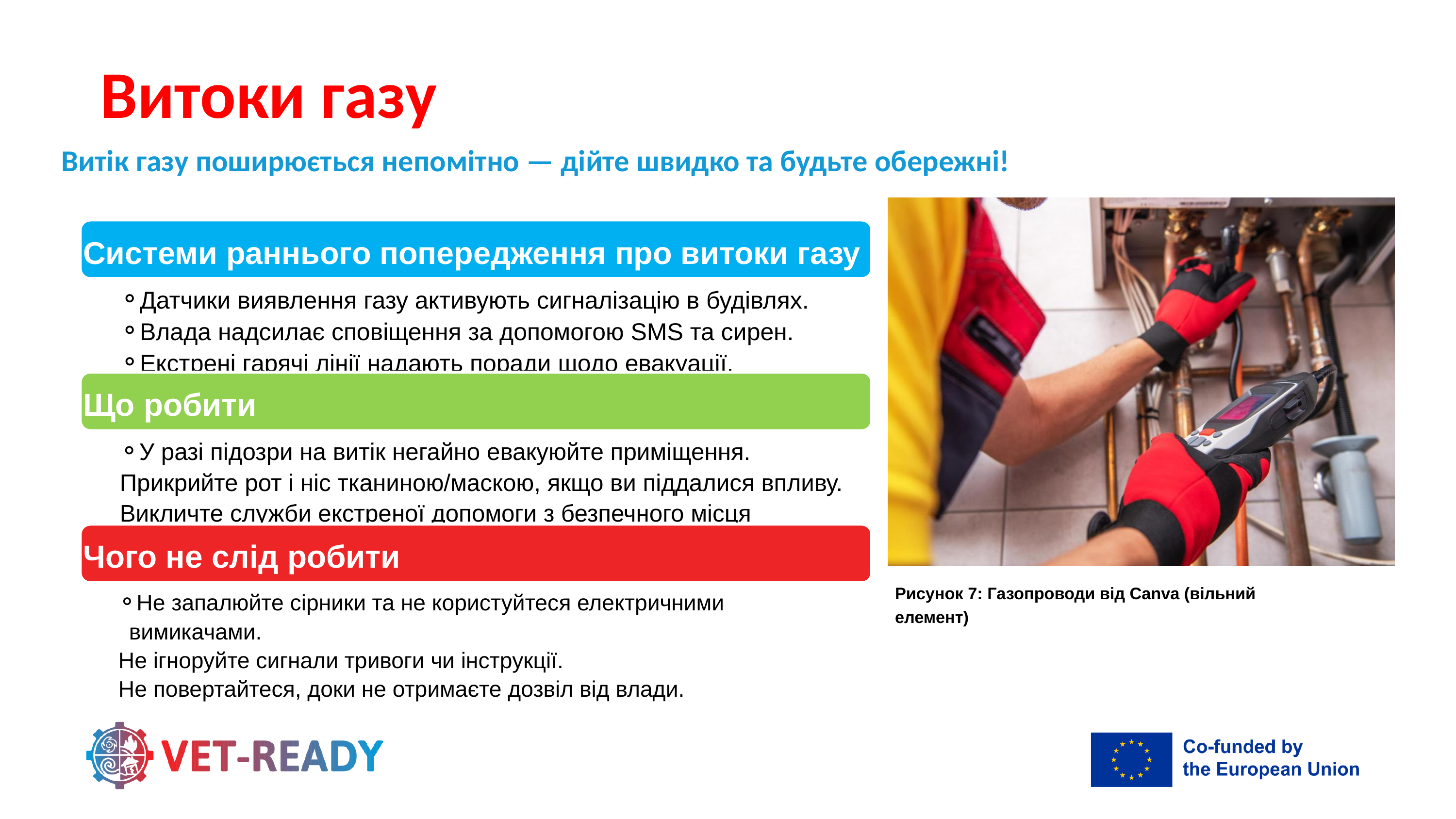

Витоки газу

Витік газу поширюється непомітно — дійте швидко та будьте обережні!

Системи раннього попередження про витоки газу
Датчики виявлення газу активують сигналізацію в будівлях.
Влада надсилає сповіщення за допомогою SMS та сирен.
Екстрені гарячі лінії надають поради щодо евакуації.

Що робити
У разі підозри на витік негайно евакуюйте приміщення.
Прикрийте рот і ніс тканиною/маскою, якщо ви піддалися впливу.
Викличте служби екстреної допомоги з безпечного місця

Чого не слід робити
Рисунок 7: Газопроводи від Canva (вільний елемент)
Не запалюйте сірники та не користуйтеся електричними вимикачами.
Не ігноруйте сигнали тривоги чи інструкції.
Не повертайтеся, доки не отримаєте дозвіл від влади.